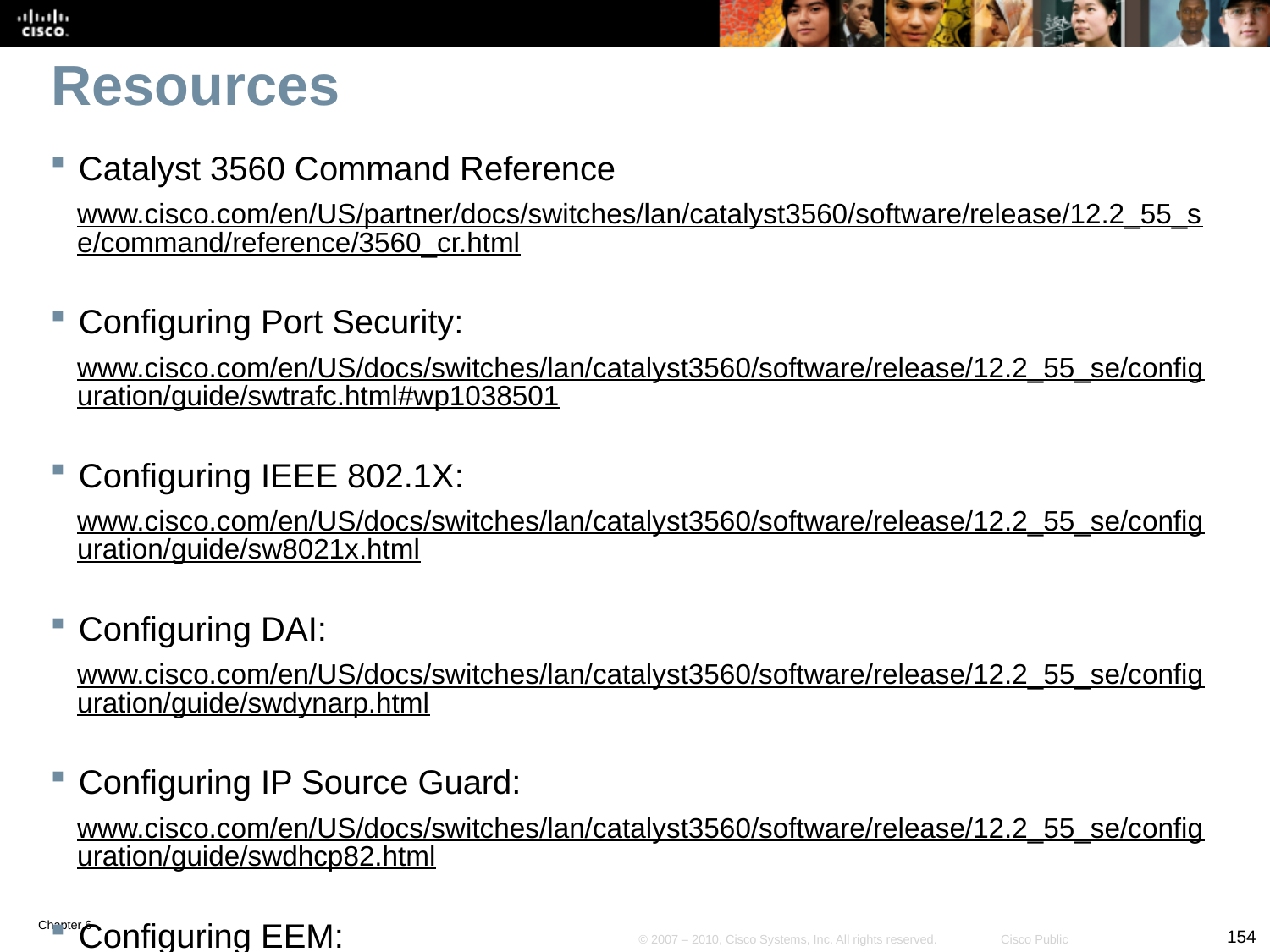

# Resources
Catalyst 3560 Command Reference
www.cisco.com/en/US/partner/docs/switches/lan/catalyst3560/software/release/12.2_55_se/command/reference/3560_cr.html
Configuring Port Security:
www.cisco.com/en/US/docs/switches/lan/catalyst3560/software/release/12.2_55_se/configuration/guide/swtrafc.html#wp1038501
Configuring IEEE 802.1X:
www.cisco.com/en/US/docs/switches/lan/catalyst3560/software/release/12.2_55_se/configuration/guide/sw8021x.html
Configuring DAI:
www.cisco.com/en/US/docs/switches/lan/catalyst3560/software/release/12.2_55_se/configuration/guide/swdynarp.html
Configuring IP Source Guard:
www.cisco.com/en/US/docs/switches/lan/catalyst3560/software/release/12.2_55_se/configuration/guide/swdhcp82.html
Configuring EEM:
www.cisco.com/en/US/docs/switches/lan/catalyst3560/software/release/12.2_52_se/configuration/guide/sweem.html